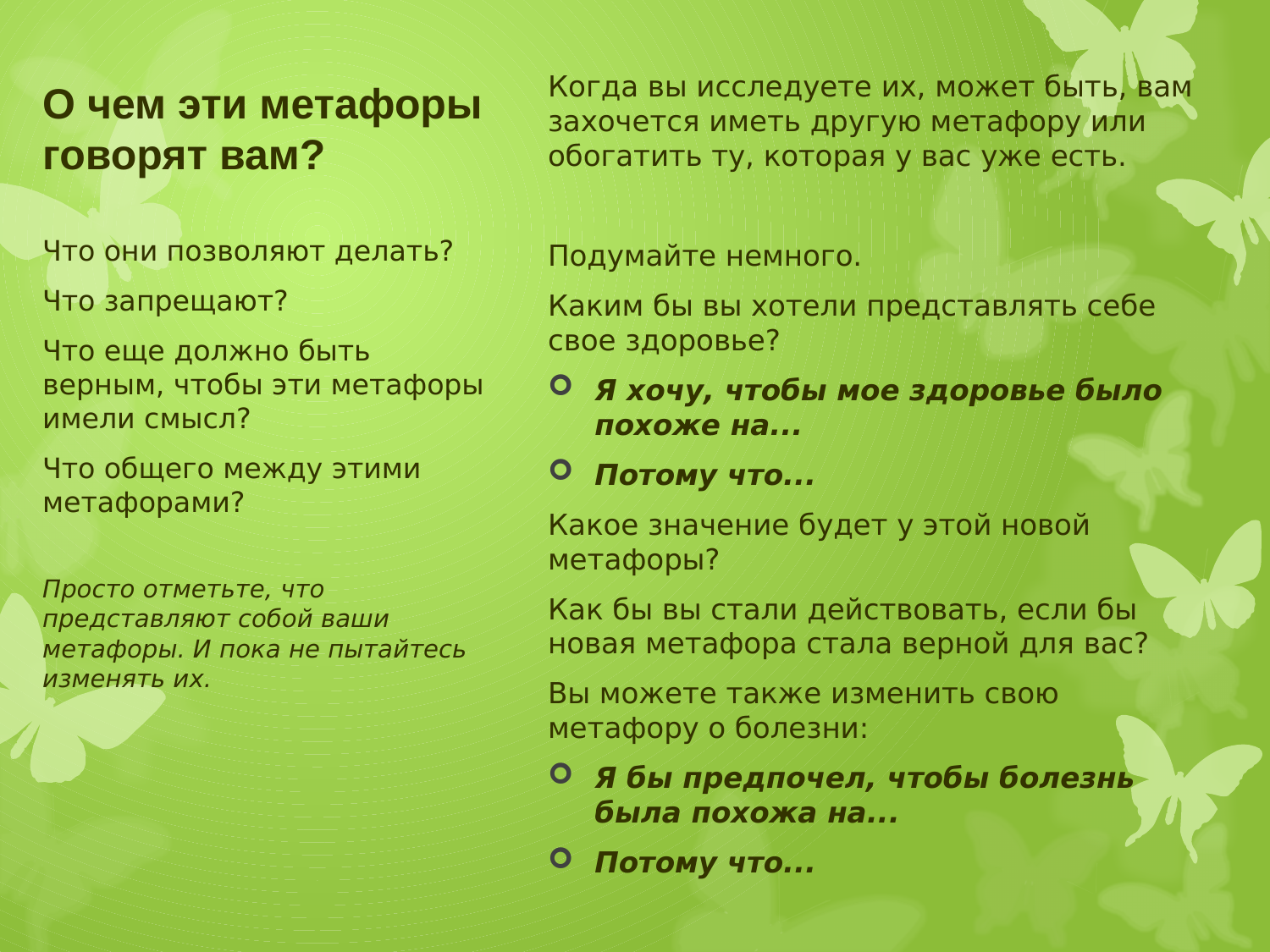

# О чем эти метафоры говорят вам?
Когда вы исследуете их, может быть, вам захочется иметь другую метафору или обогатить ту, которая у вас уже есть.

Подумайте немного.
Каким бы вы хотели представлять себе свое здоровье?
Я хочу, чтобы мое здоровье было похоже на...
Потому что...
Какое значение будет у этой новой метафоры?
Как бы вы стали действовать, если бы новая метафора стала верной для вас?
Вы можете также изменить свою метафору о болезни:
Я бы предпочел, чтобы болезнь была похожа на...
Потому что...

Что они позволяют делать?
Что запрещают?
Что еще должно быть верным, чтобы эти метафоры имели смысл?
Что общего между этими метафорами?

Просто отметьте, что представляют собой ваши метафоры. И пока не пытайтесь изменять их.